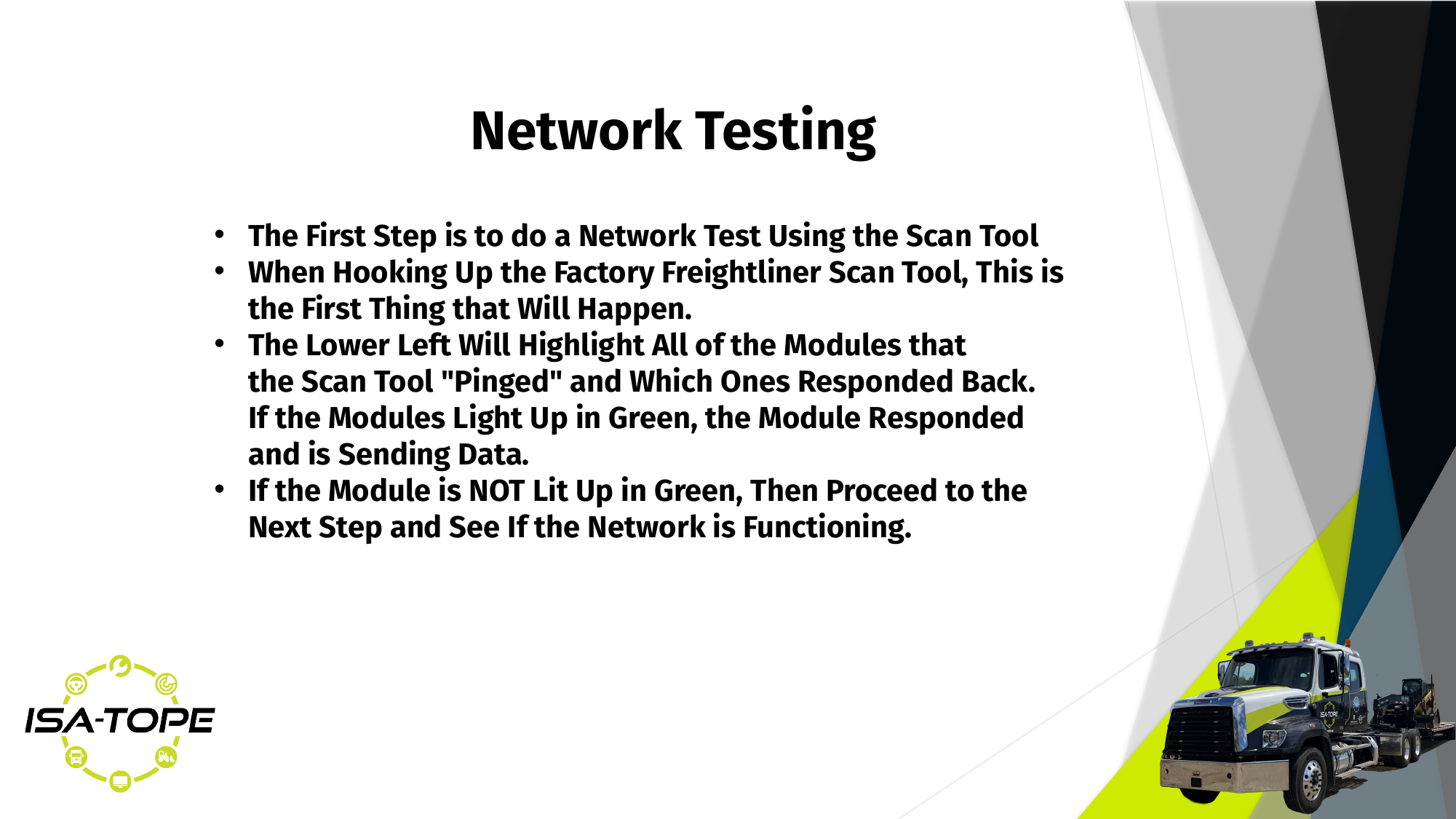

Network Testing
The First Step is to do a Network Test Using the Scan Tool
When Hooking Up the Factory Freightliner Scan Tool, This is the First Thing that Will Happen.
The Lower Left Will Highlight All of the Modules that the Scan Tool "Pinged" and Which Ones Responded Back.  If the Modules Light Up in Green, the Module Responded and is Sending Data.
If the Module is NOT Lit Up in Green, Then Proceed to the Next Step and See If the Network is Functioning.